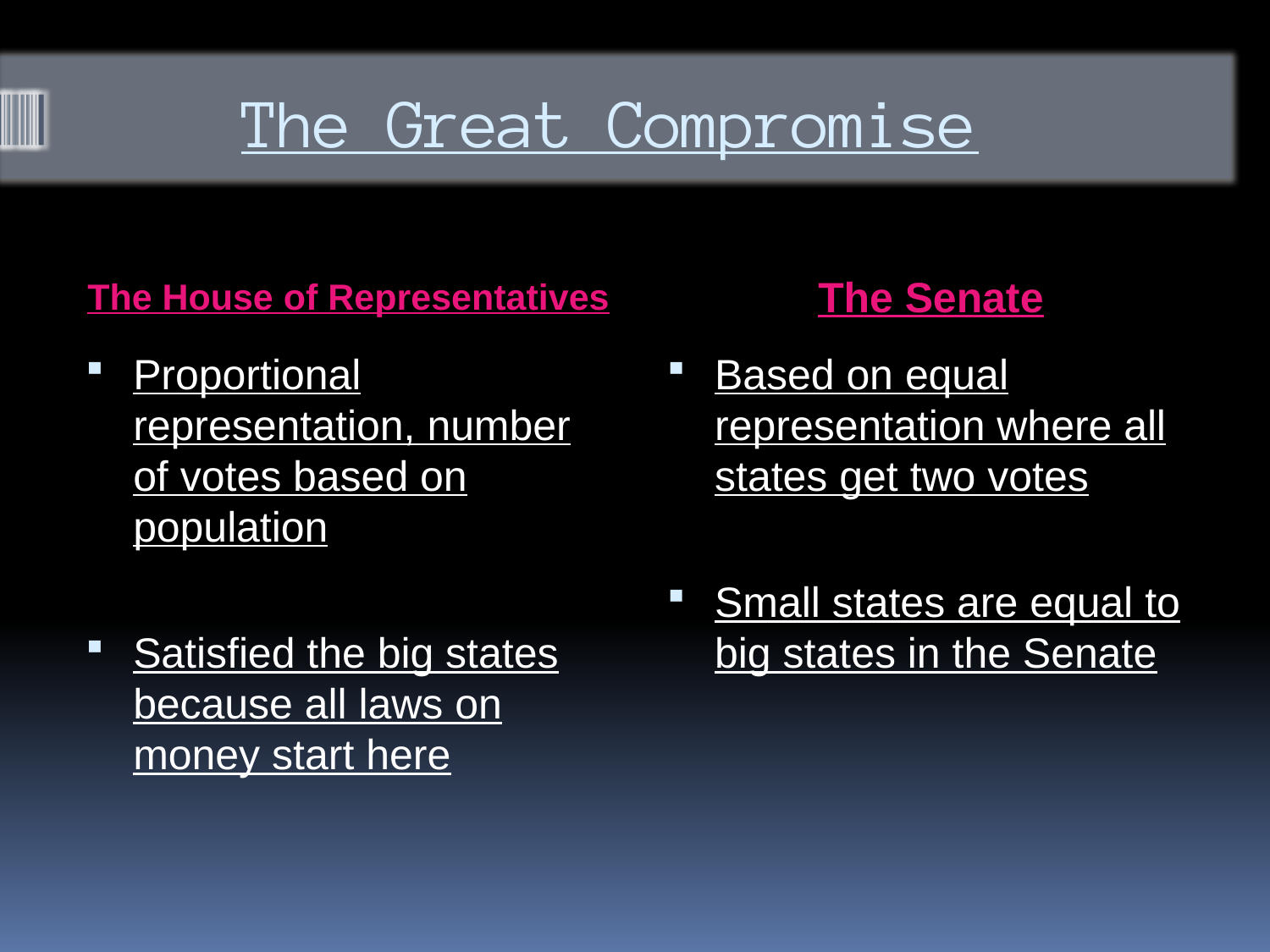

# The Great Compromise
The House of Representatives
The Senate
Proportional representation, number of votes based on population

Satisfied the big states because all laws on money start here
Based on equal representation where all states get two votes

Small states are equal to big states in the Senate